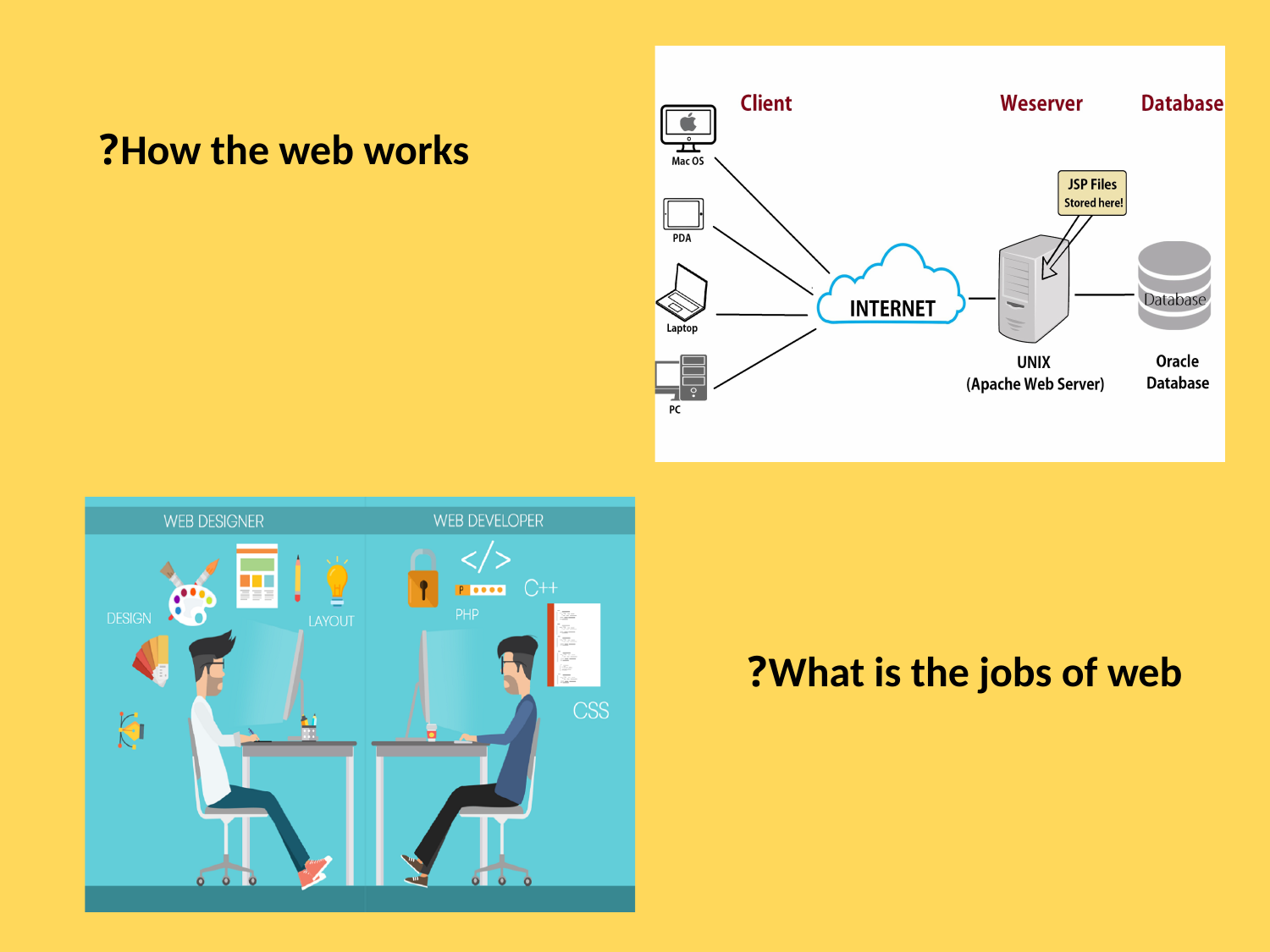

How the web works?

What is the jobs of web?